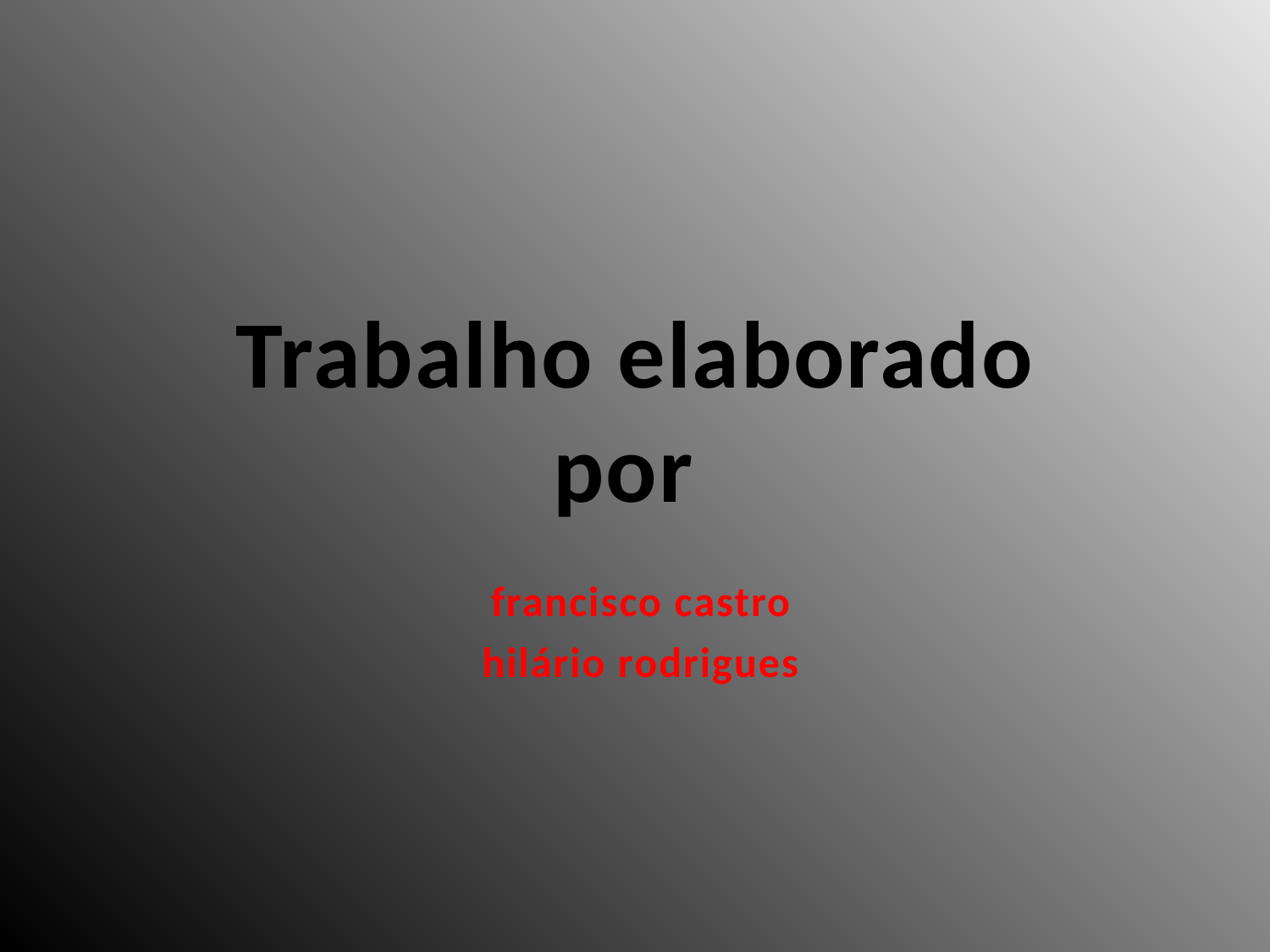

Trabalho elaborado
por
 francisco castro
 hilário rodrigues